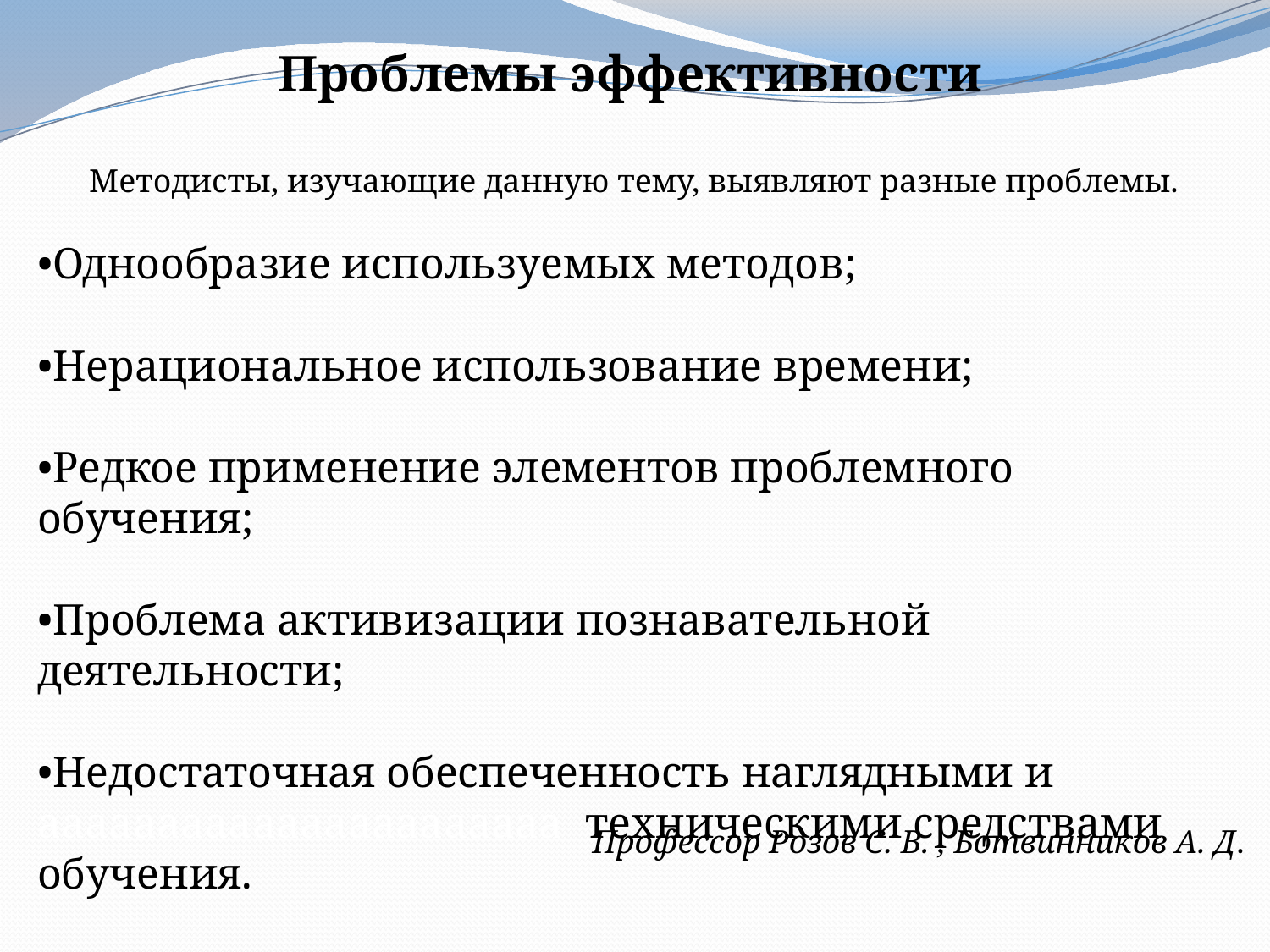

Проблемы эффективности

 Методисты, изучающие данную тему, выявляют разные проблемы.

•Однообразие используемых методов;

•Нерациональное использование времени;

•Редкое применение элементов проблемного обучения;

•Проблема активизации познавательной деятельности;

•Недостаточная обеспеченность наглядными и             аааааааааааааааааааааа  техническими средствами обучения.
Профессор Розов С. В. , Ботвинников А. Д.